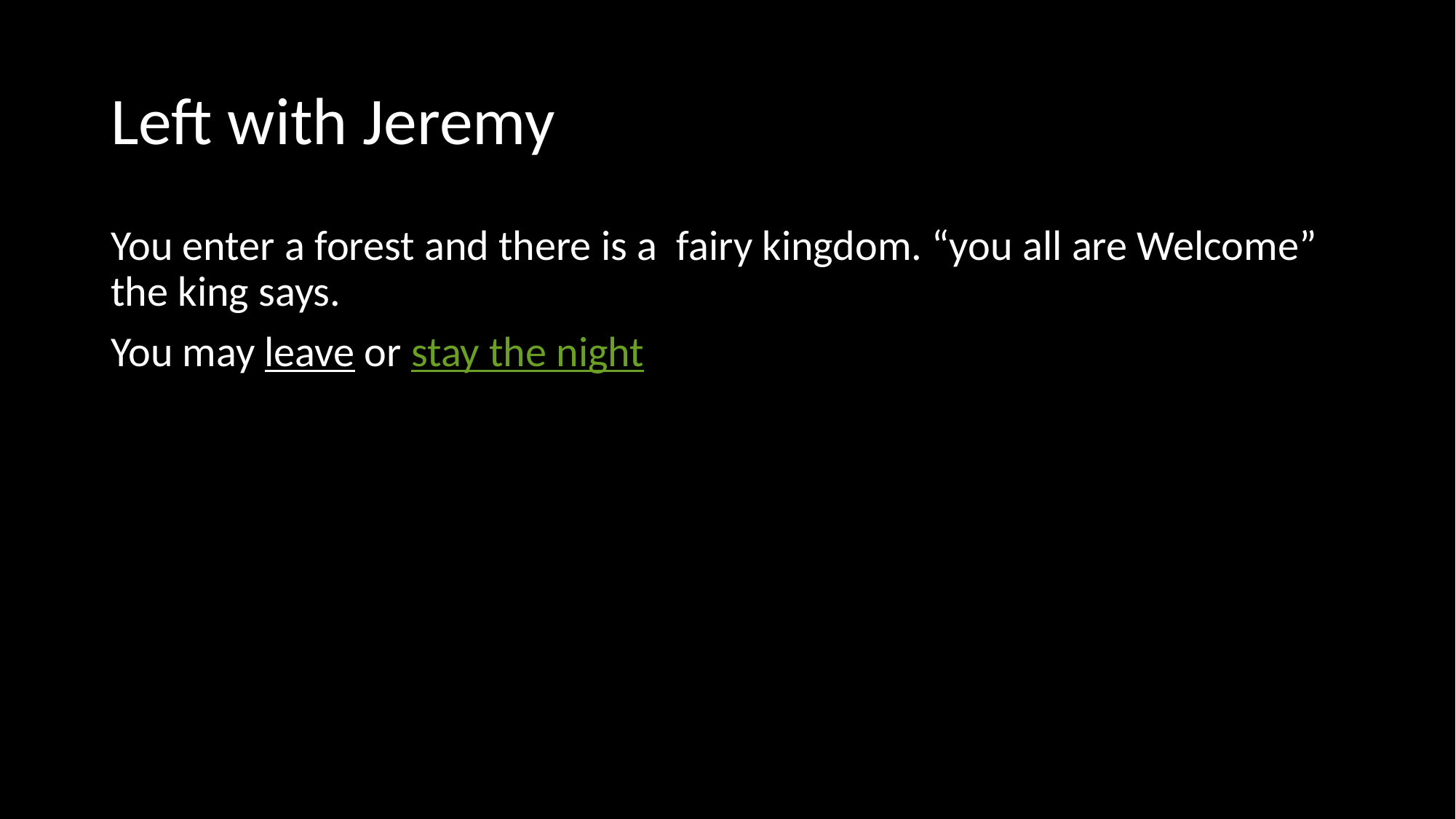

# Left with Jeremy
You enter a forest and there is a  fairy kingdom. “you all are Welcome” the king says.
You may leave or stay the night